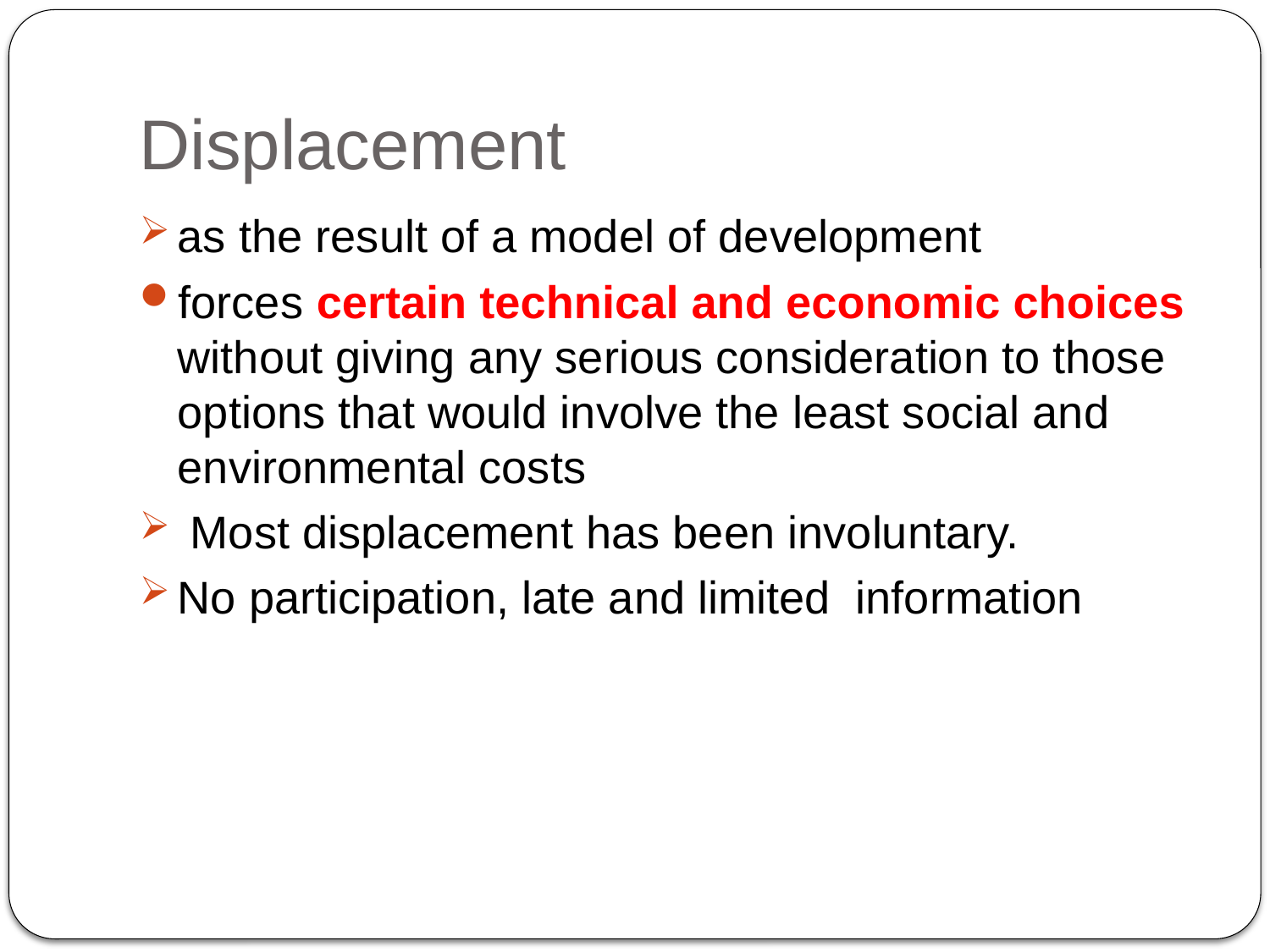

# Displacement
as the result of a model of development
forces certain technical and economic choices without giving any serious consideration to those options that would involve the least social and environmental costs
 Most displacement has been involuntary.
No participation, late and limited  information